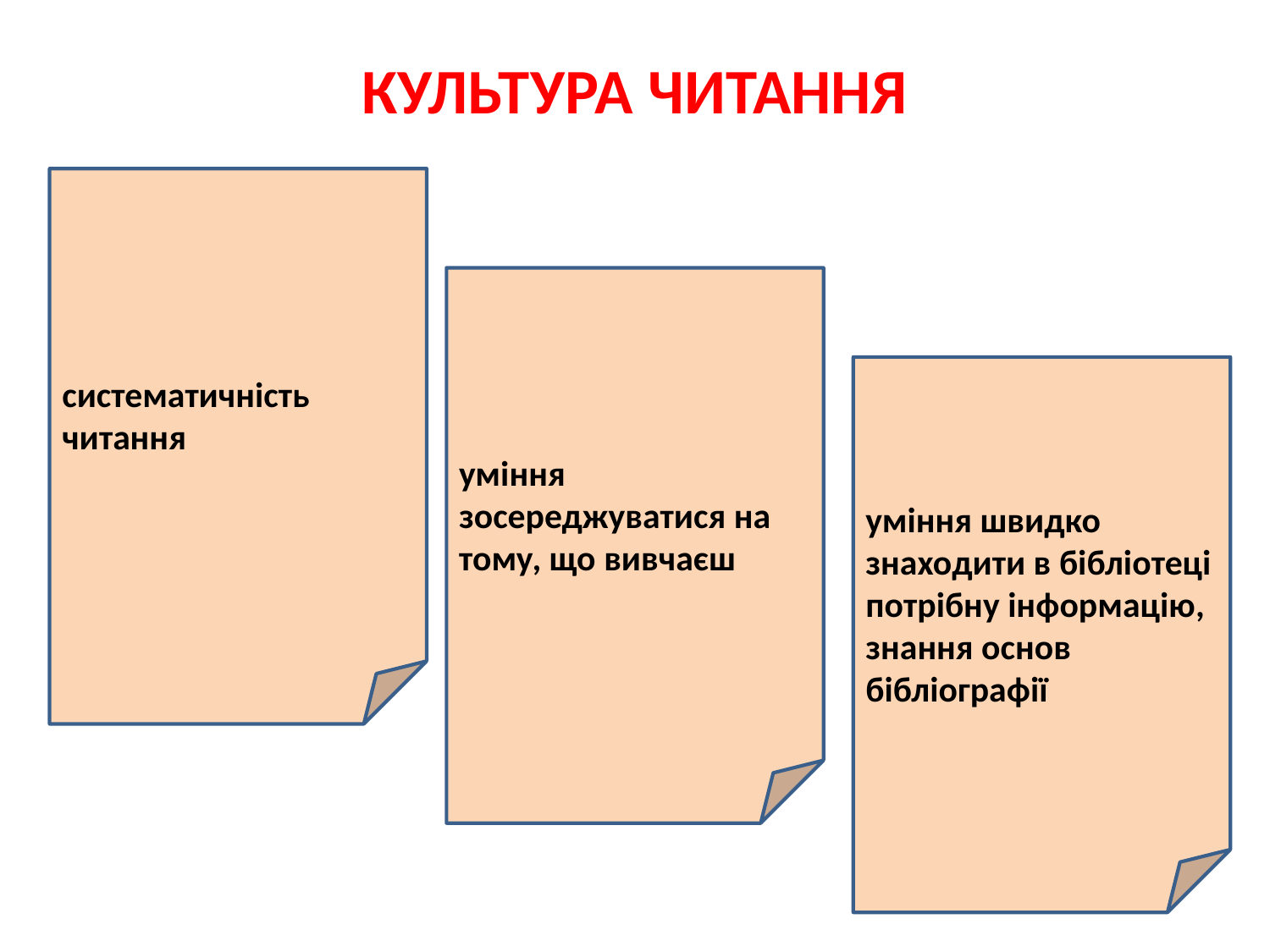

# КУЛЬТУРА ЧИТАННЯ
систематичність читання
уміння зосереджуватися на тому, що вивчаєш
уміння швидко знаходити в бібліотеці потрібну інформацію, знання основ бібліографії